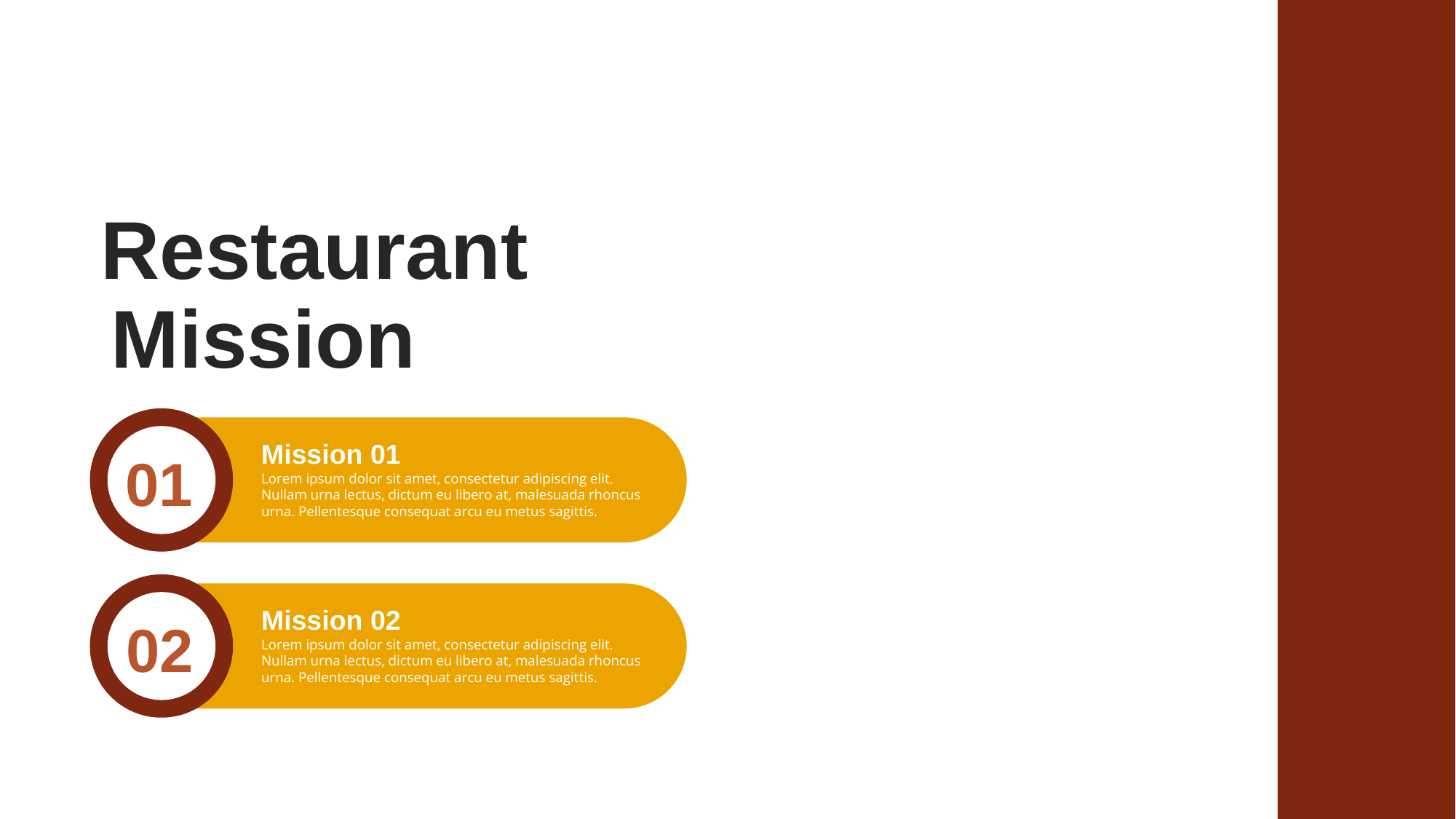

Restaurant
Mission

Mission 01
01
Lorem ipsum dolor sit amet, consectetur adipiscing elit. Nullam urna lectus, dictum eu libero at, malesuada rhoncus urna. Pellentesque consequat arcu eu metus sagittis.

Mission 02
02
Lorem ipsum dolor sit amet, consectetur adipiscing elit. Nullam urna lectus, dictum eu libero at, malesuada rhoncus urna. Pellentesque consequat arcu eu metus sagittis.